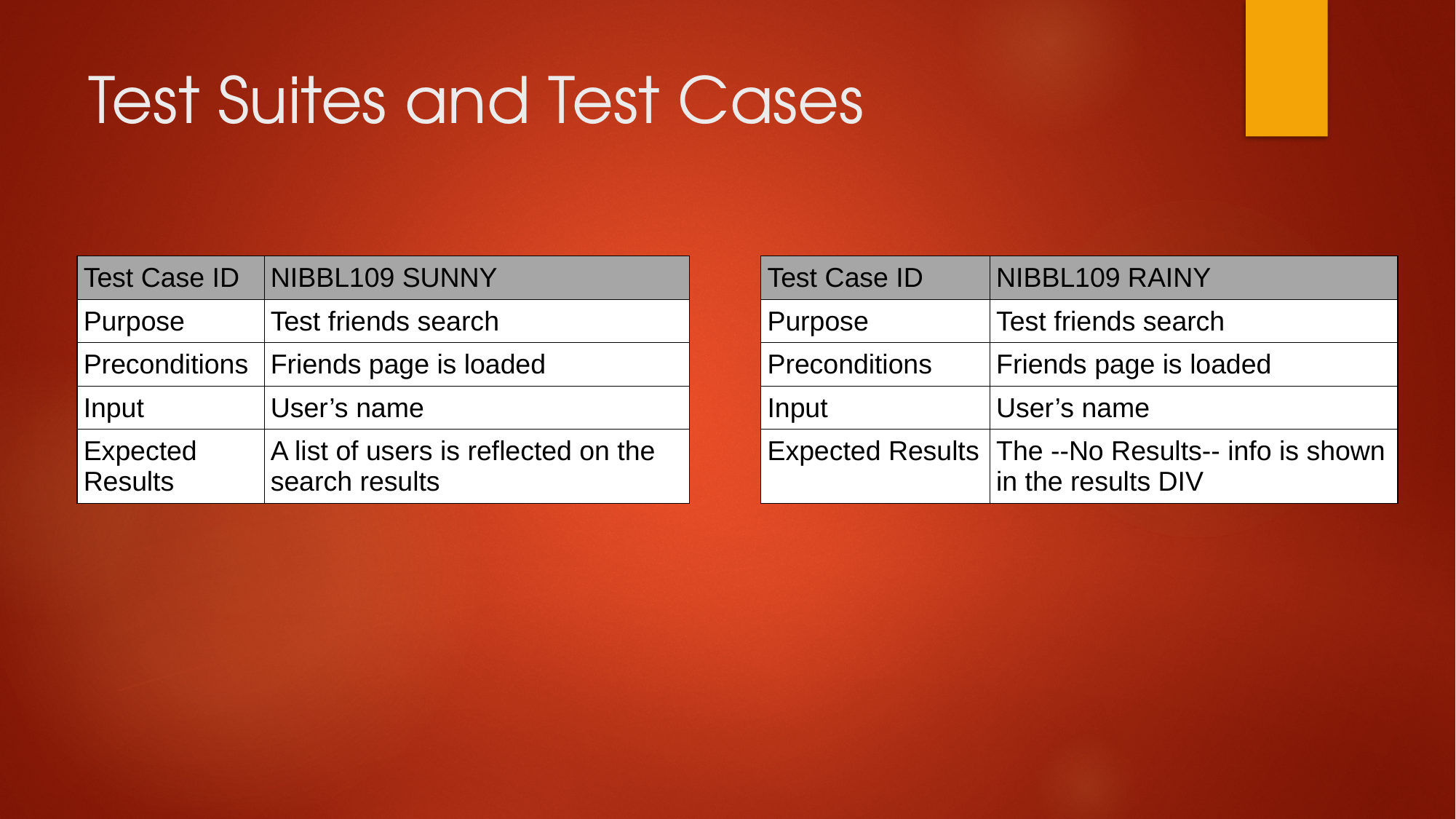

# Test Suites and Test Cases
| Test Case ID | NIBBL109 SUNNY |
| --- | --- |
| Purpose | Test friends search |
| Preconditions | Friends page is loaded |
| Input | User’s name |
| Expected Results | A list of users is reflected on the search results |
| Test Case ID | NIBBL109 RAINY |
| --- | --- |
| Purpose | Test friends search |
| Preconditions | Friends page is loaded |
| Input | User’s name |
| Expected Results | The --No Results-- info is shown in the results DIV |